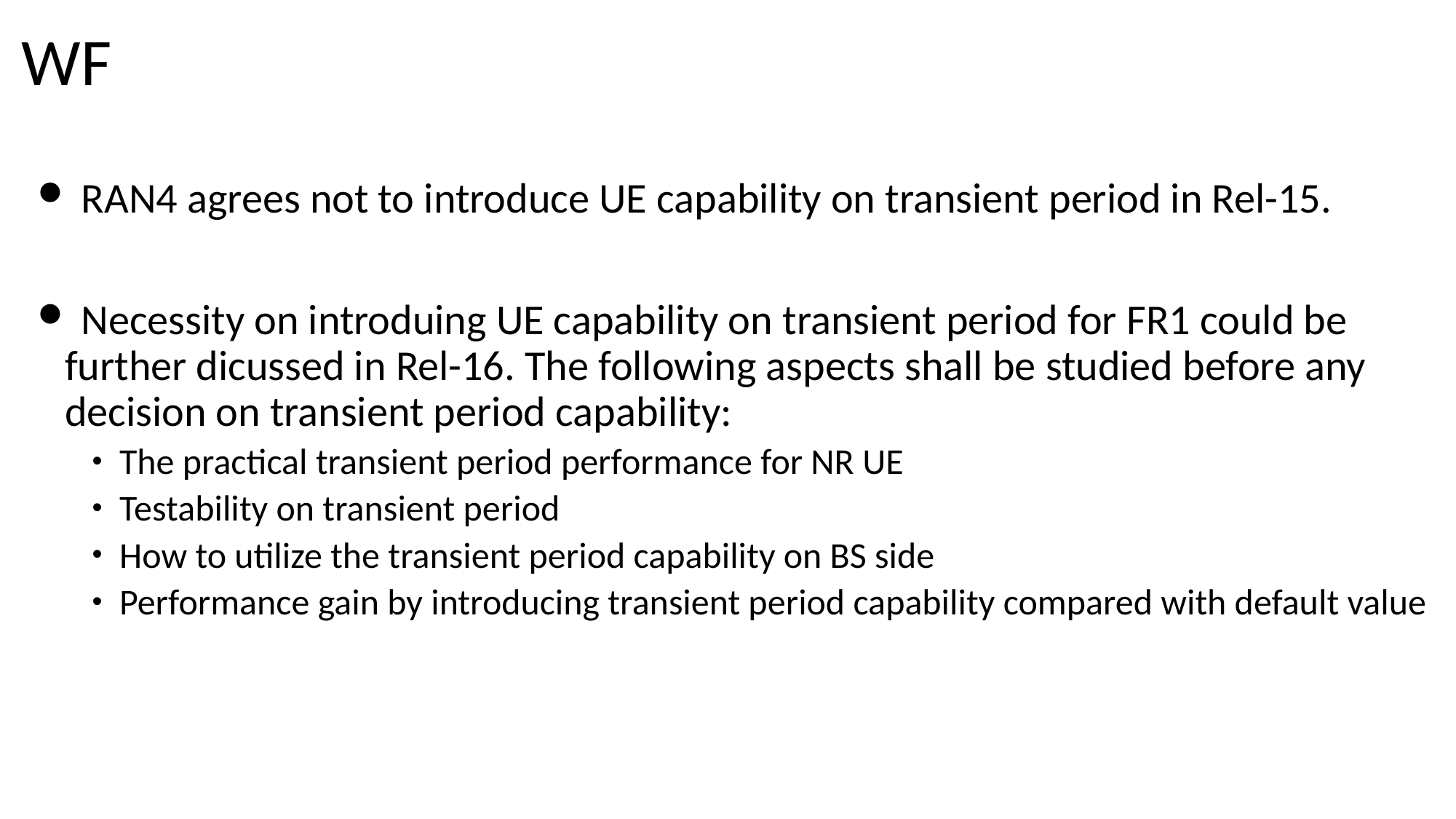

# WF
 RAN4 agrees not to introduce UE capability on transient period in Rel-15.

 Necessity on introduing UE capability on transient period for FR1 could be further dicussed in Rel-16. The following aspects shall be studied before any decision on transient period capability:
The practical transient period performance for NR UE
Testability on transient period
How to utilize the transient period capability on BS side
Performance gain by introducing transient period capability compared with default value